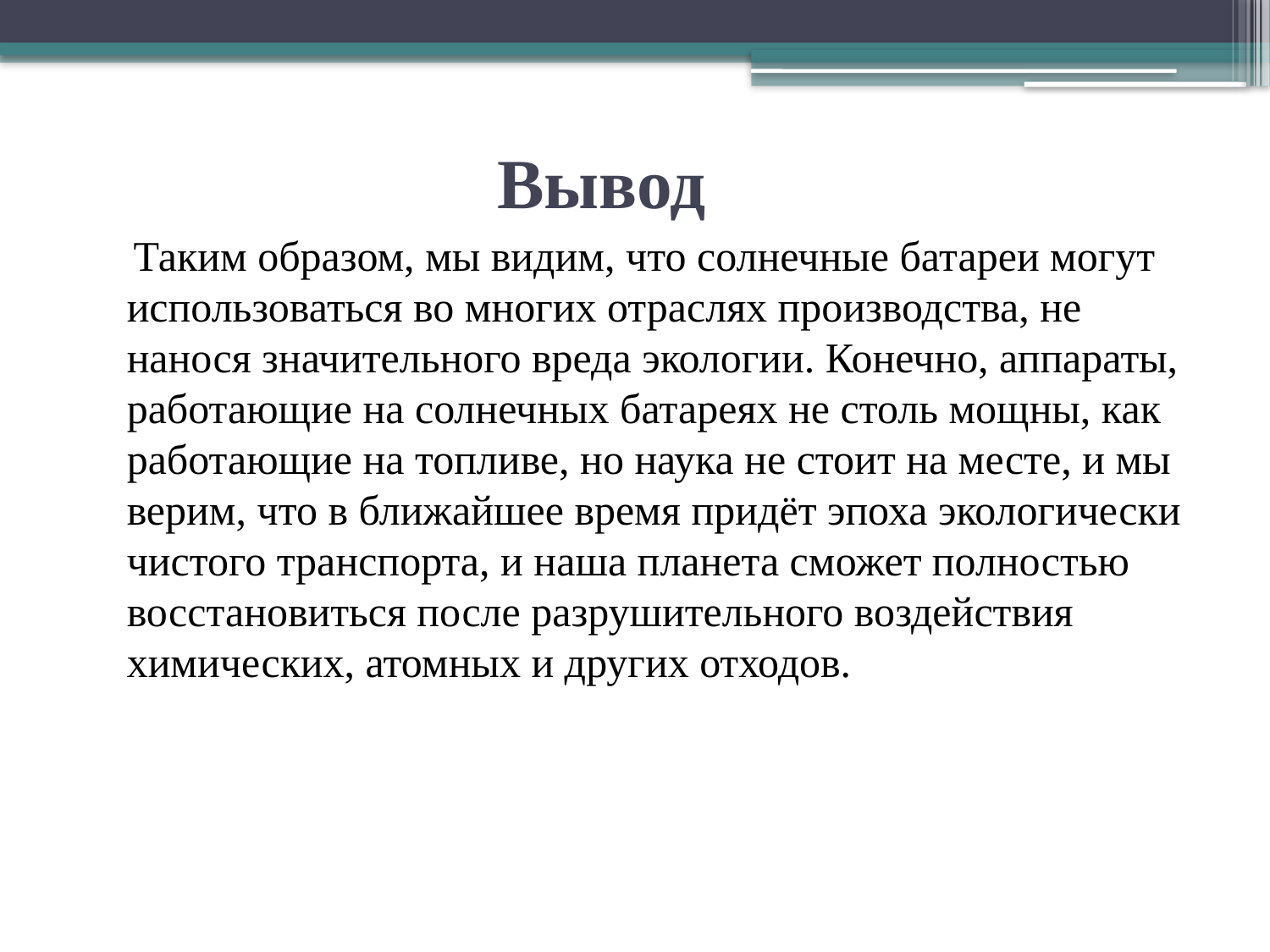

# Вывод
    Таким образом, мы видим, что солнечные батареи могут использоваться во многих отраслях производства, не нанося значительного вреда экологии. Конечно, аппараты, работающие на солнечных батареях не столь мощны, как работающие на топливе, но наука не стоит на месте, и мы верим, что в ближайшее время придёт эпоха экологически чистого транспорта, и наша планета сможет полностью восстановиться после разрушительного воздействия химических, атомных и других отходов.